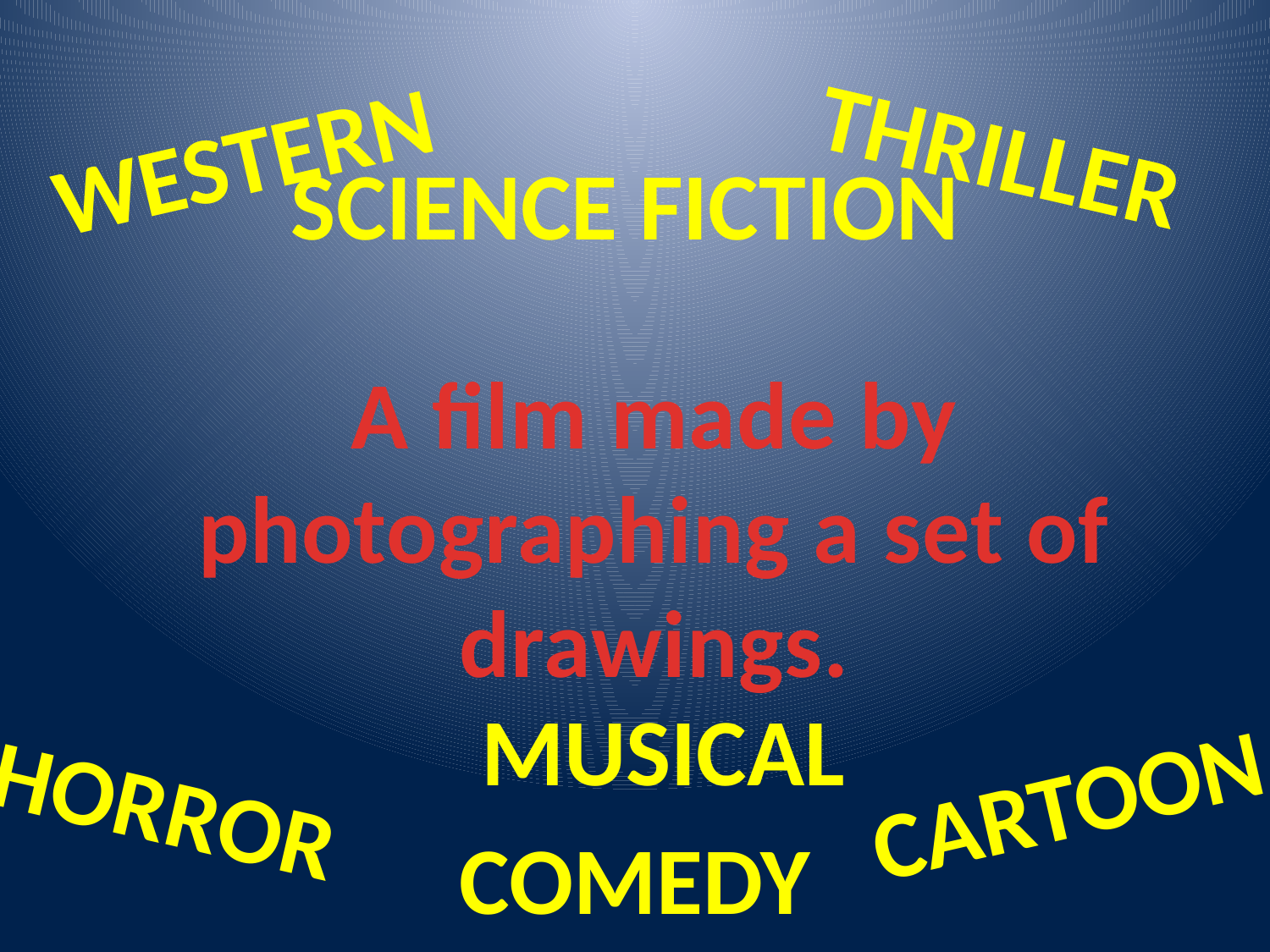

thriller
western
Science fiction
A film made by photographing a set of drawings.
musical
cartoon
horror
comedy